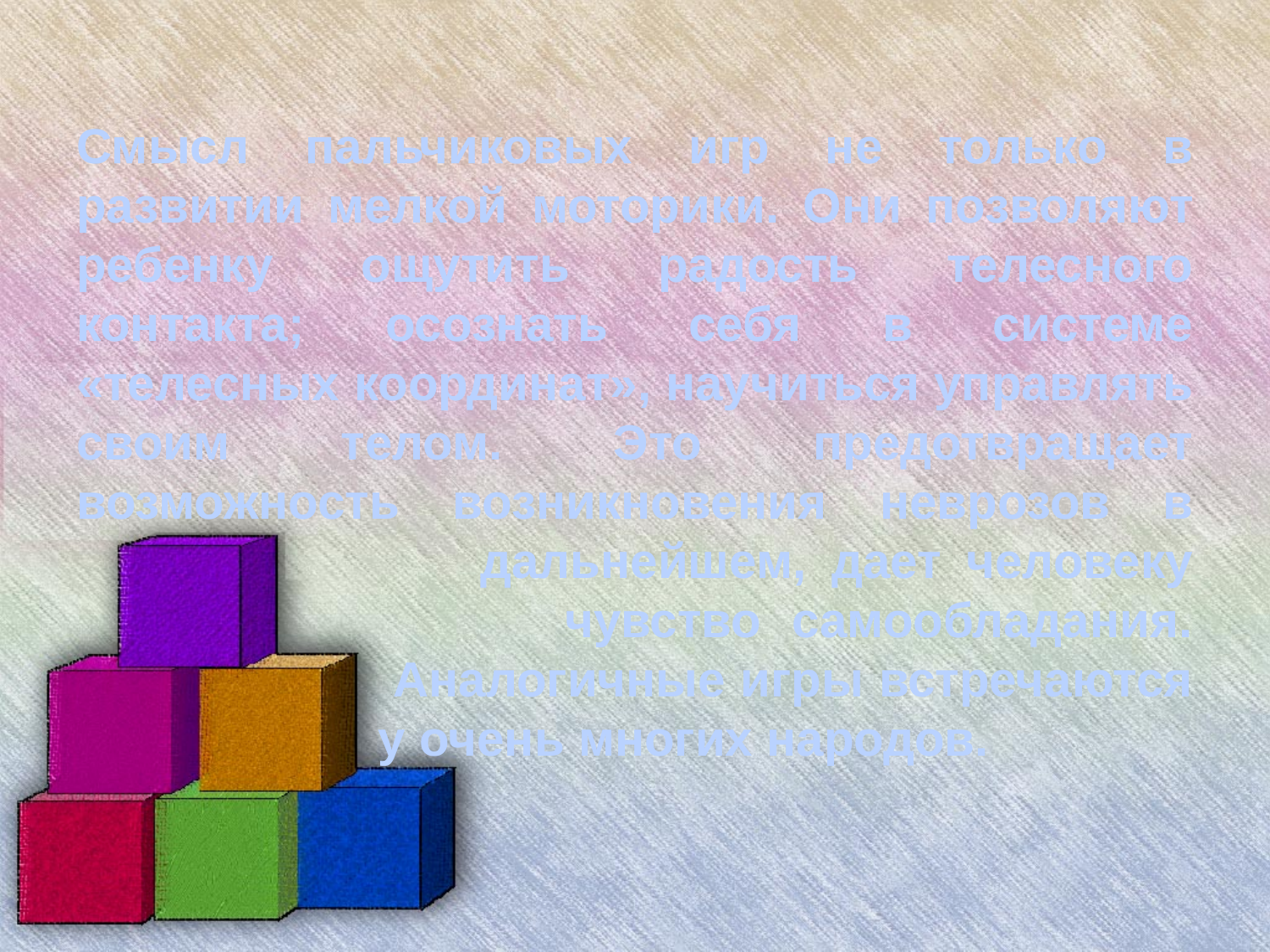

# Смысл пальчиковых игр не только в развитии мелкой моторики. Они позволяют ребенку ощутить радость телесного контакта; осознать себя в системе «телесных координат», научиться управлять своим телом. Это предотвращает возможность возникновения неврозов в дальнейшем, дает человеку чувство самообладания. Аналогичные игры встречаются у очень многих народов.